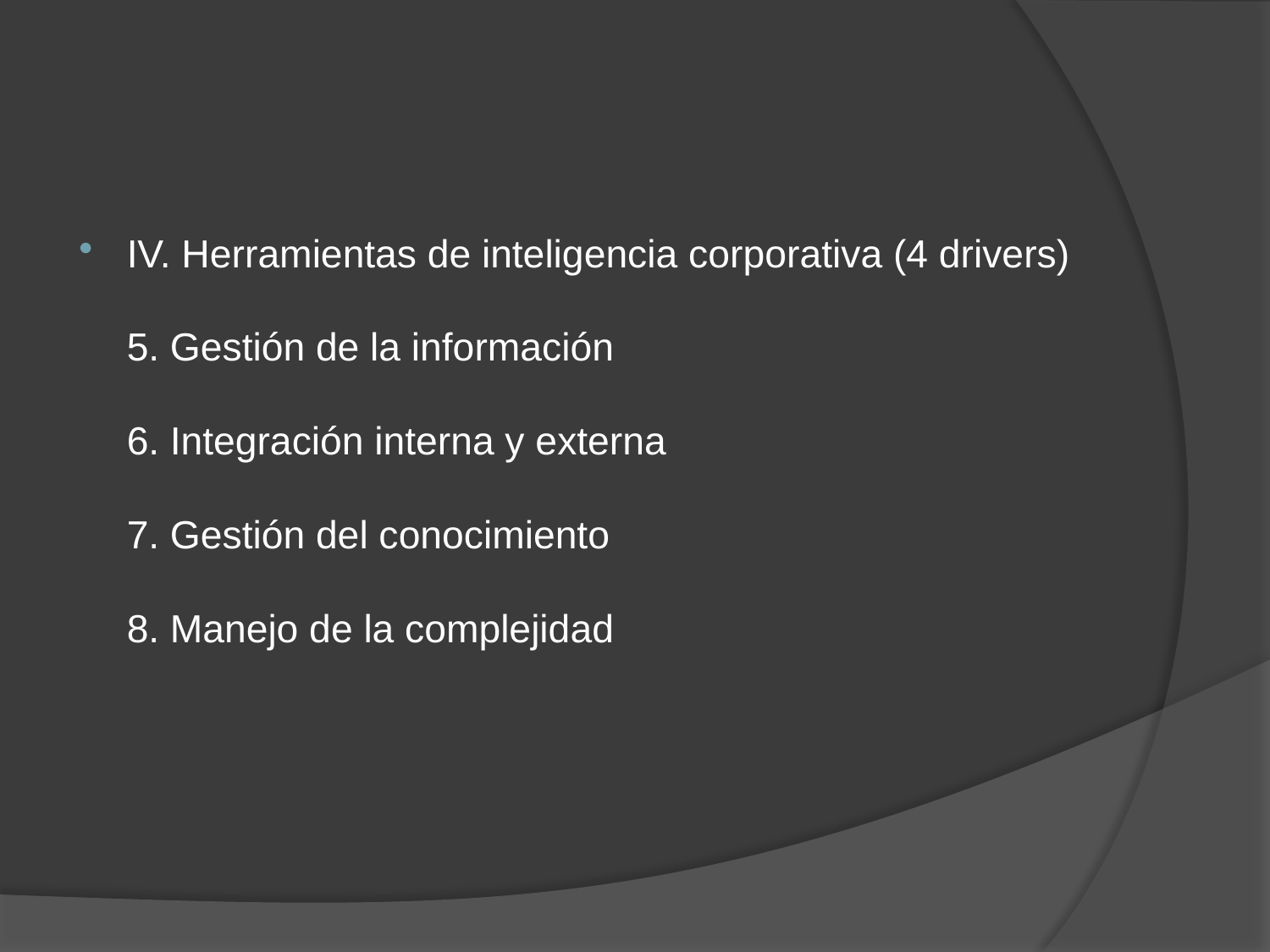

IV. Herramientas de inteligencia corporativa (4 drivers) 
5. Gestión de la información 
6. Integración interna y externa 
7. Gestión del conocimiento 
8. Manejo de la complejidad